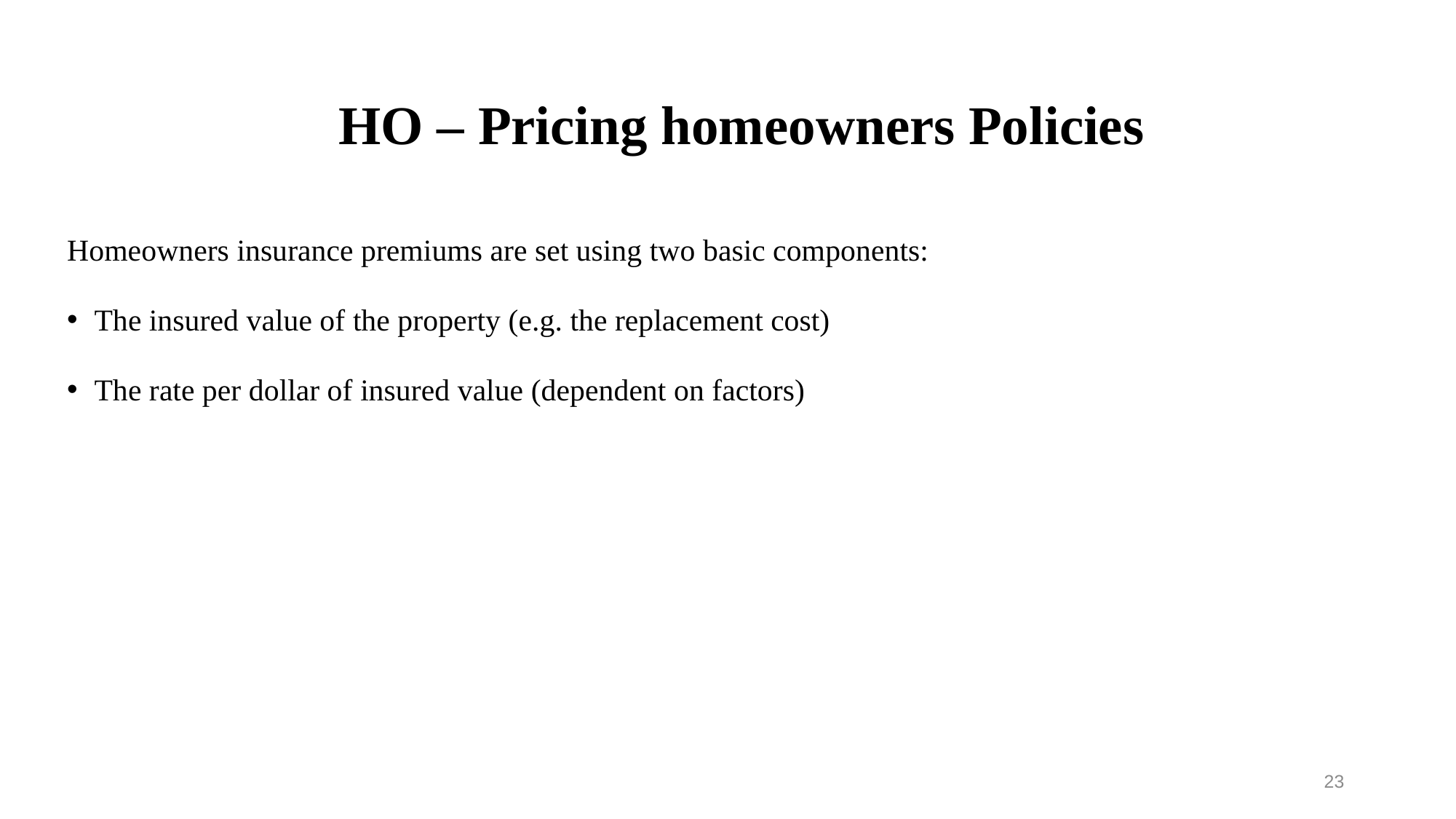

# HO – Pricing homeowners Policies
Homeowners insurance premiums are set using two basic components:
The insured value of the property (e.g. the replacement cost)
The rate per dollar of insured value (dependent on factors)

23